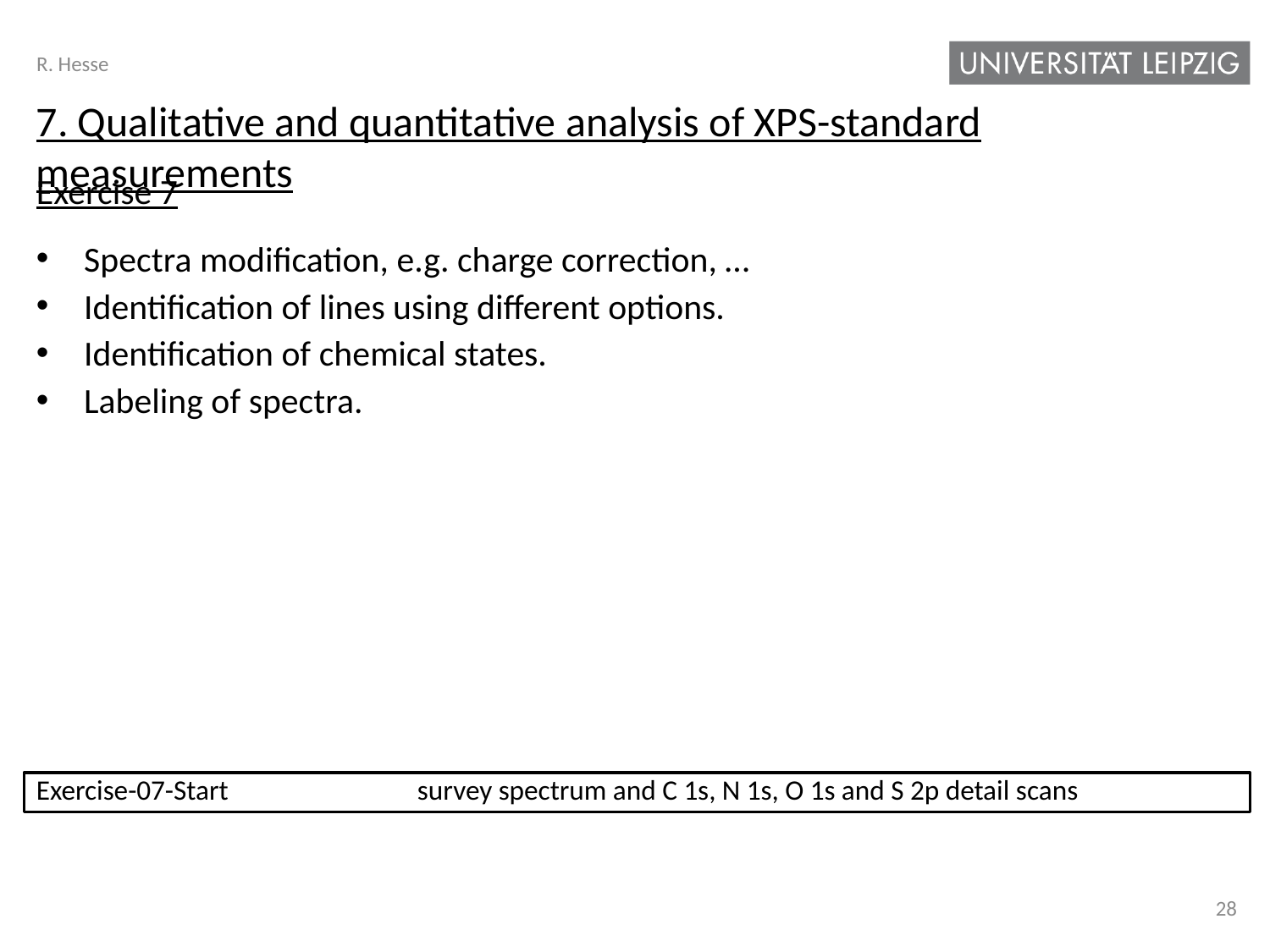

R. Hesse
7. Qualitative and quantitative analysis of XPS-standard measurements
Exercise 7

Spectra modification, e.g. charge correction, …

Identification of lines using different options.

Identification of chemical states.

Labeling of spectra.
Exercise-07-Start		survey spectrum and C 1s, N 1s, O 1s and S 2p detail scans
28